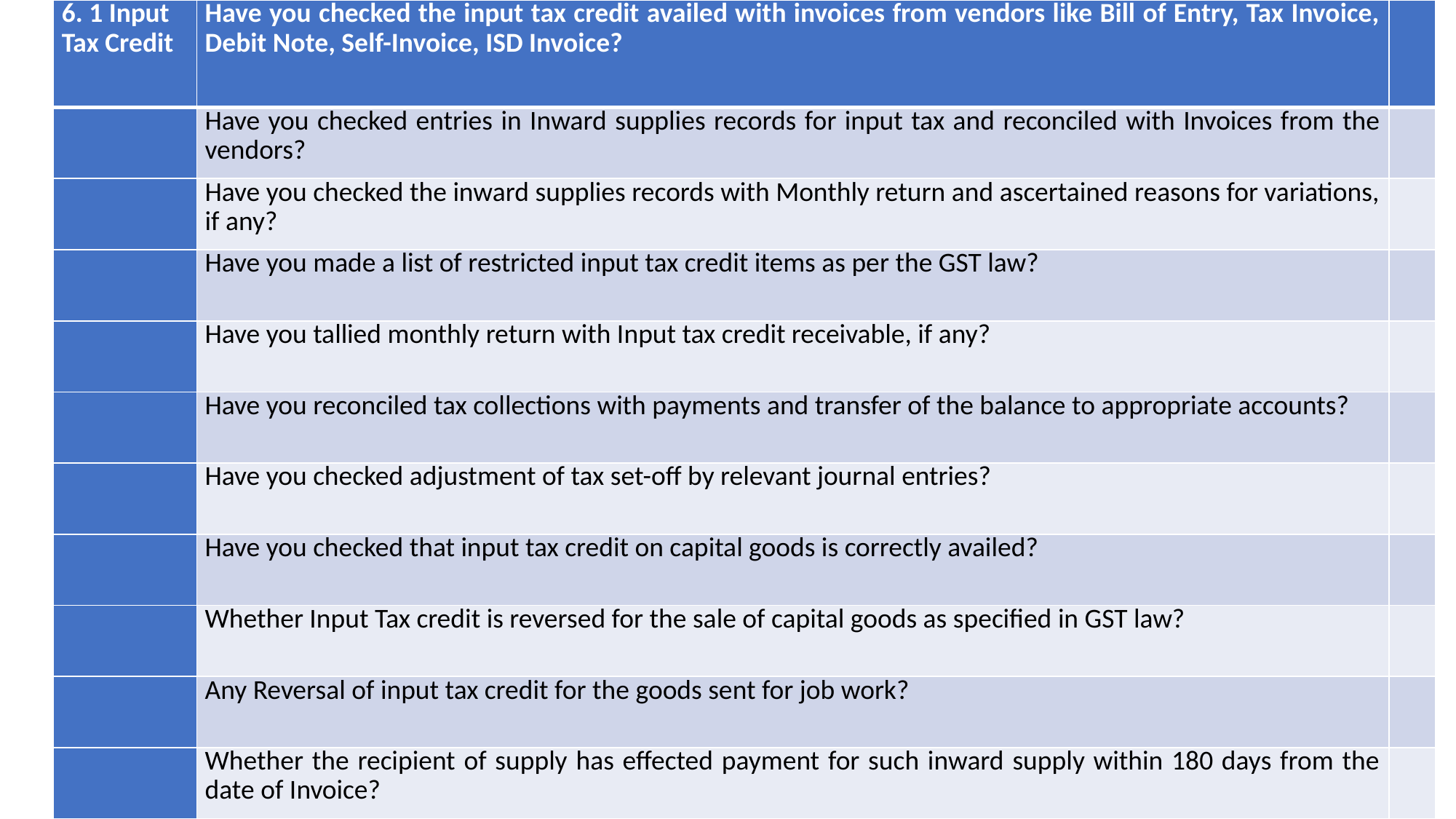

| 6. 1 Input Tax Credit | Have you checked the input tax credit availed with invoices from vendors like Bill of Entry, Tax Invoice, Debit Note, Self-Invoice, ISD Invoice? |  |
| --- | --- | --- |
|  | Have you checked entries in Inward supplies records for input tax and reconciled with Invoices from the vendors? |  |
|  | Have you checked the inward supplies records with Monthly return and ascertained reasons for variations, if any? |  |
|  | Have you made a list of restricted input tax credit items as per the GST law? |  |
|  | Have you tallied monthly return with Input tax credit receivable, if any? |  |
|  | Have you reconciled tax collections with payments and transfer of the balance to appropriate accounts? |  |
|  | Have you checked adjustment of tax set-off by relevant journal entries? |  |
|  | Have you checked that input tax credit on capital goods is correctly availed? |  |
|  | Whether Input Tax credit is reversed for the sale of capital goods as specified in GST law? |  |
|  | Any Reversal of input tax credit for the goods sent for job work? |  |
|  | Whether the recipient of supply has effected payment for such inward supply within 180 days from the date of Invoice? |  |